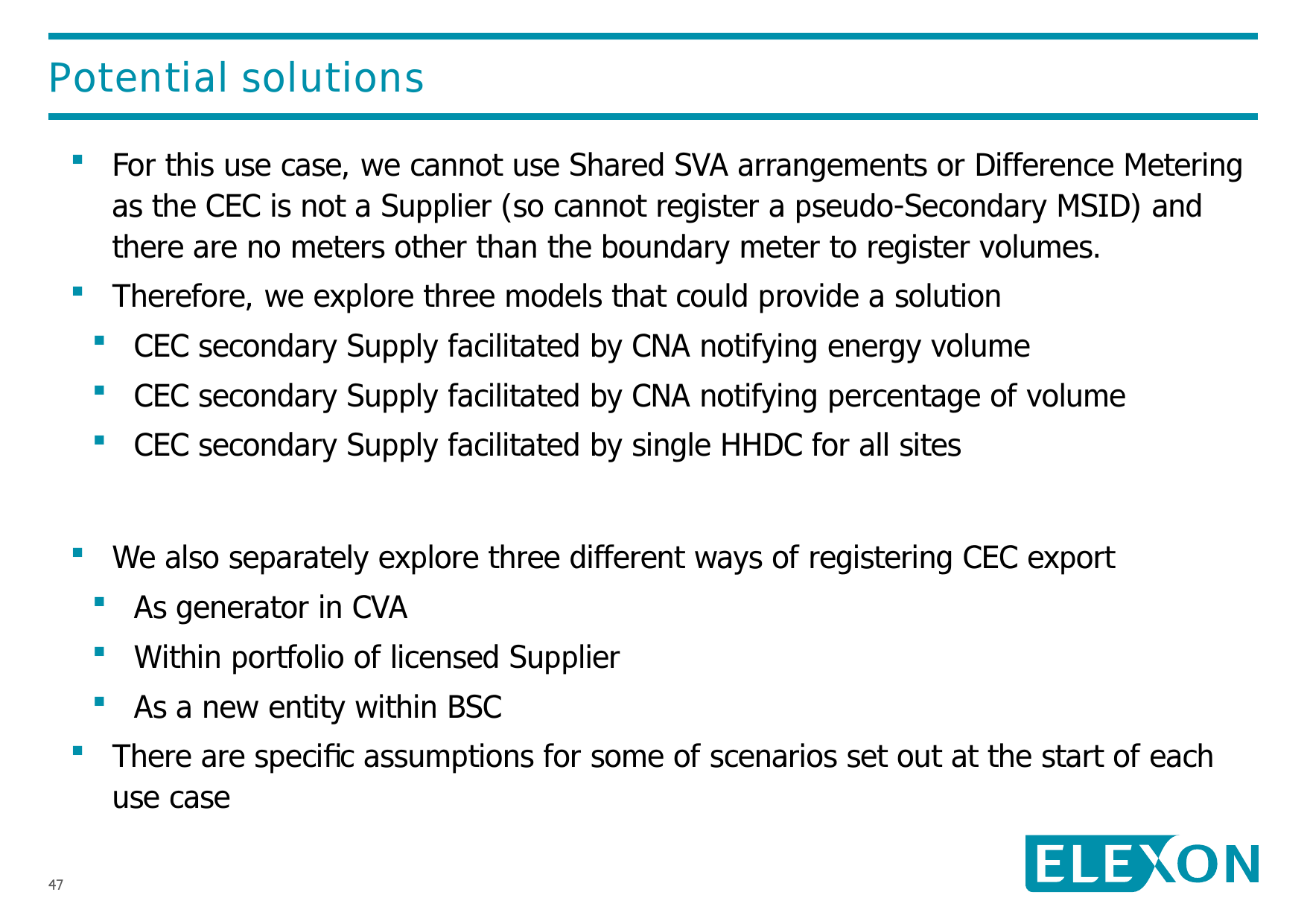

# Potential solutions
For this use case, we cannot use Shared SVA arrangements or Difference Metering as the CEC is not a Supplier (so cannot register a pseudo-Secondary MSID) and there are no meters other than the boundary meter to register volumes.
Therefore, we explore three models that could provide a solution
CEC secondary Supply facilitated by CNA notifying energy volume
CEC secondary Supply facilitated by CNA notifying percentage of volume
CEC secondary Supply facilitated by single HHDC for all sites

We also separately explore three different ways of registering CEC export
As generator in CVA
Within portfolio of licensed Supplier
As a new entity within BSC
There are specific assumptions for some of scenarios set out at the start of each use case
47